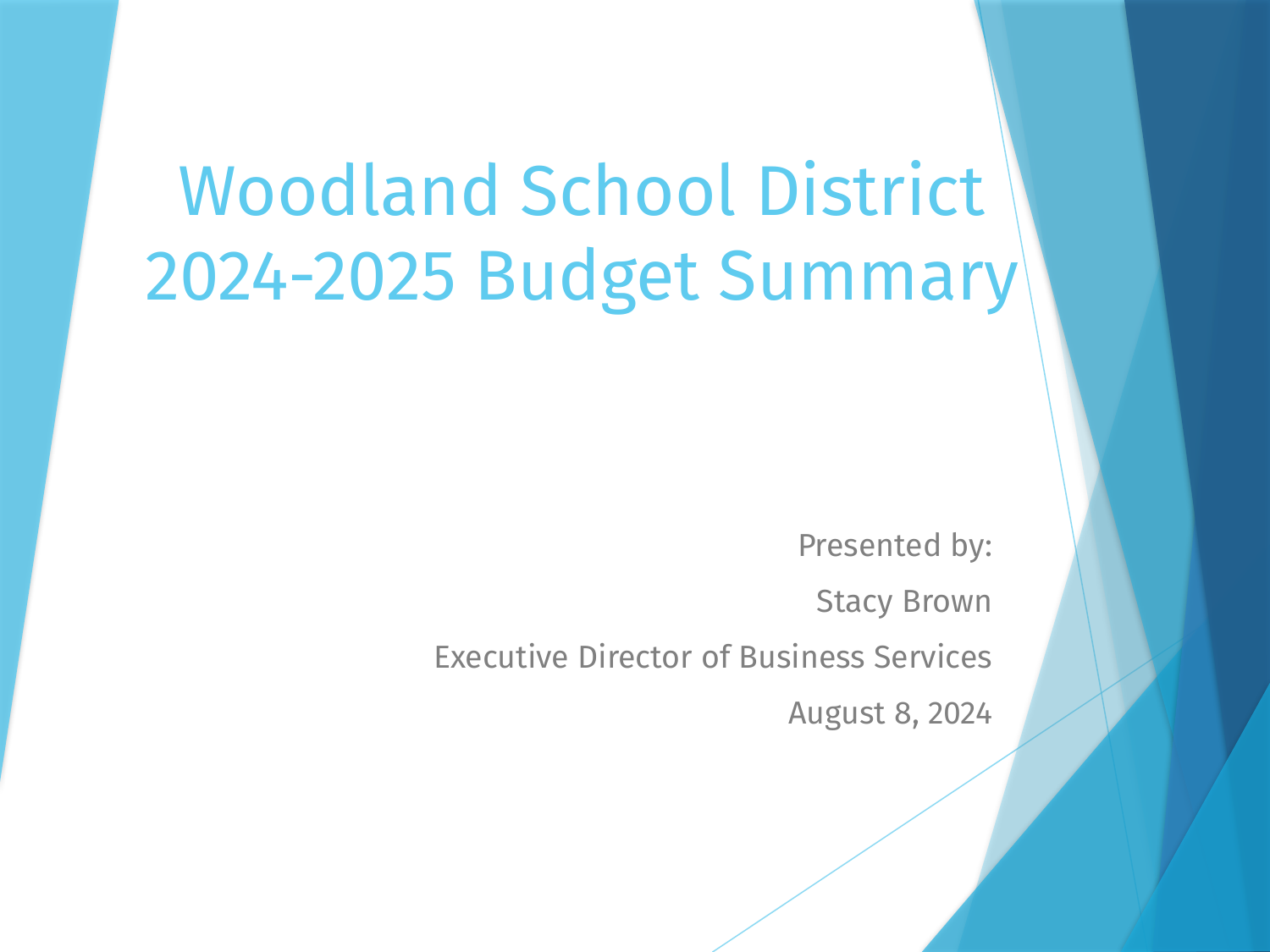

# Woodland School District 2024-2025 Budget Summary
Presented by:
Stacy Brown
Executive Director of Business Services
August 8, 2024